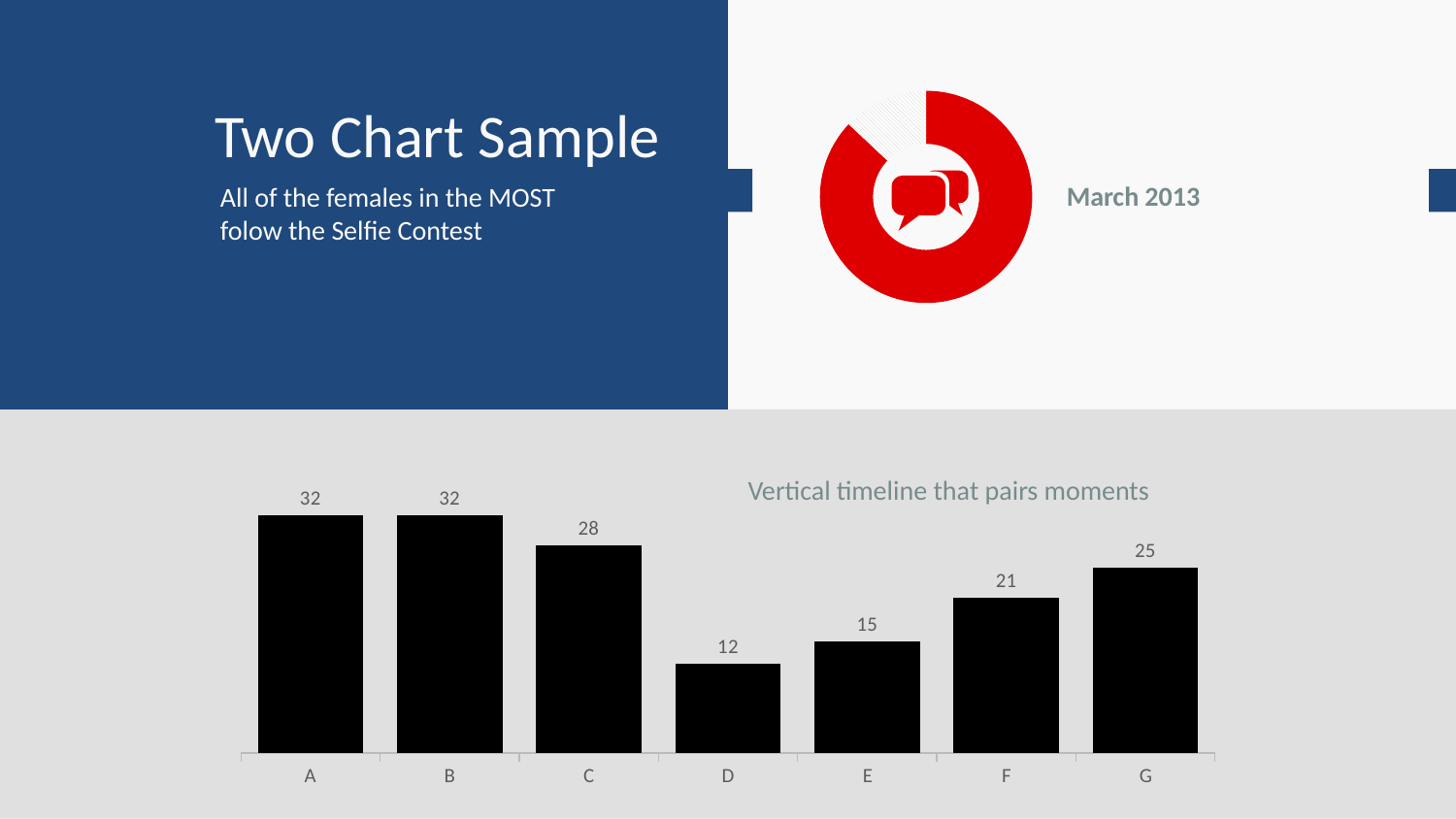

### Chart

| Category | Column1 |
|---|---|
|  | 87.0 |
|  | 13.0 |
Two Chart Sample

March 2013
All of the females in the MOST  folow the Selfie Contest

Vertical timeline that pairs moments

### Chart

| Category | Series 1 |
|---|---|
| A | 32.0 |
| B | 32.0 |
| C | 28.0 |
| D | 12.0 |
| E | 15.0 |
| F | 21.0 |
| G | 25.0 |